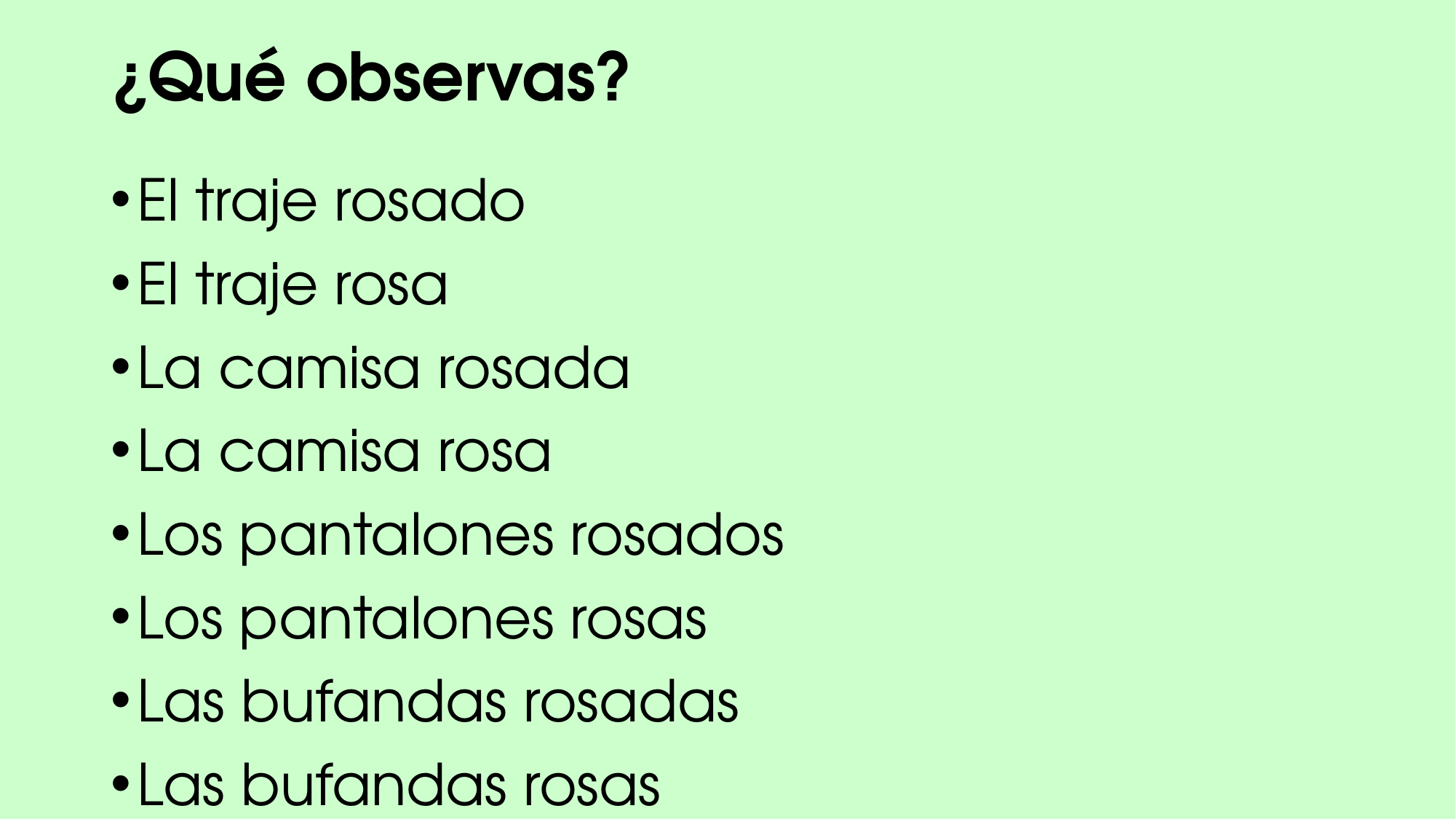

# ¿Qué observas?
El traje rosado
El traje rosa
La camisa rosada
La camisa rosa
Los pantalones rosados
Los pantalones rosas
Las bufandas rosadas
Las bufandas rosas